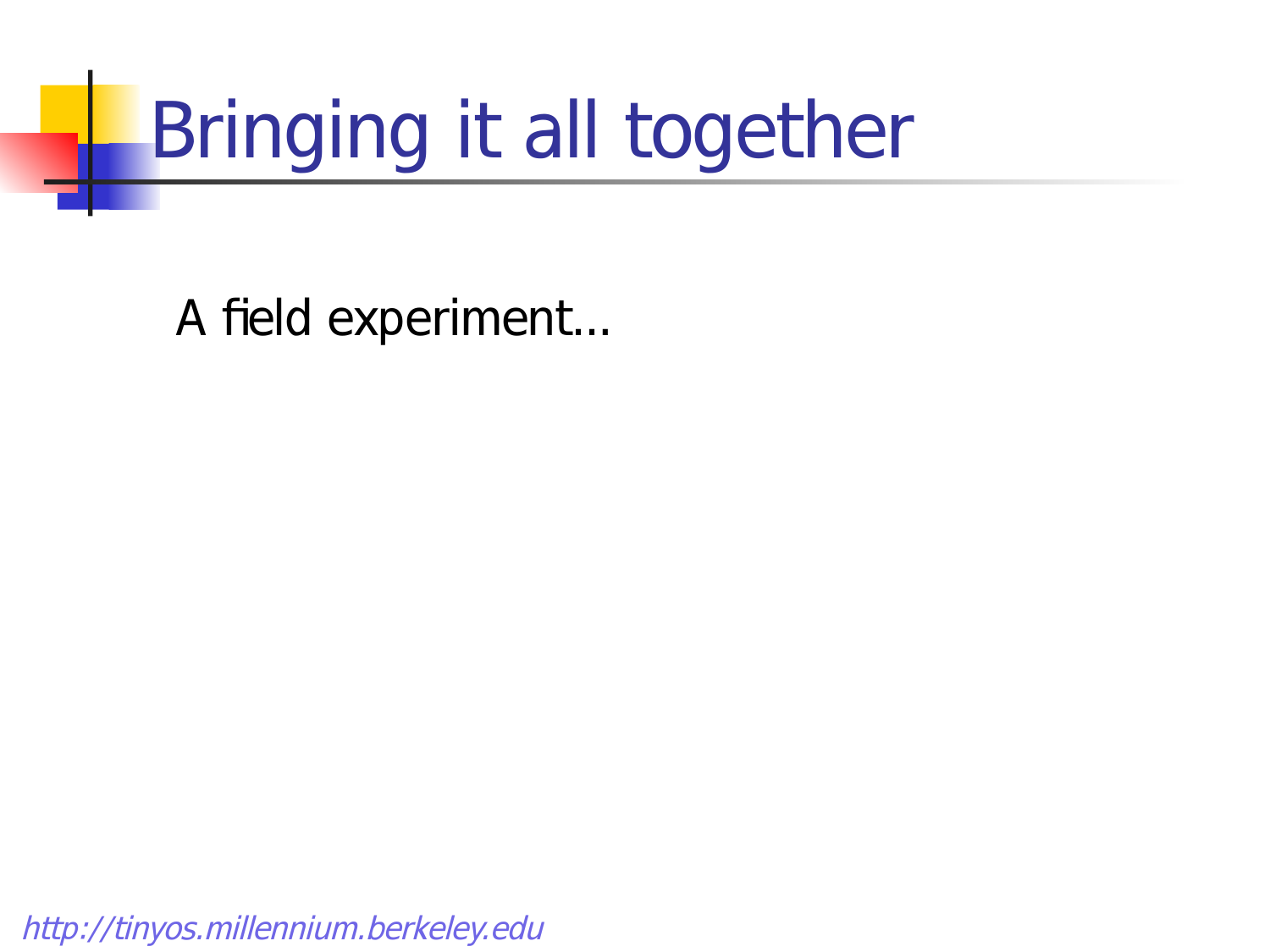

# Bringing it all together
A field experiment…
http://tinyos.millennium.berkeley.edu